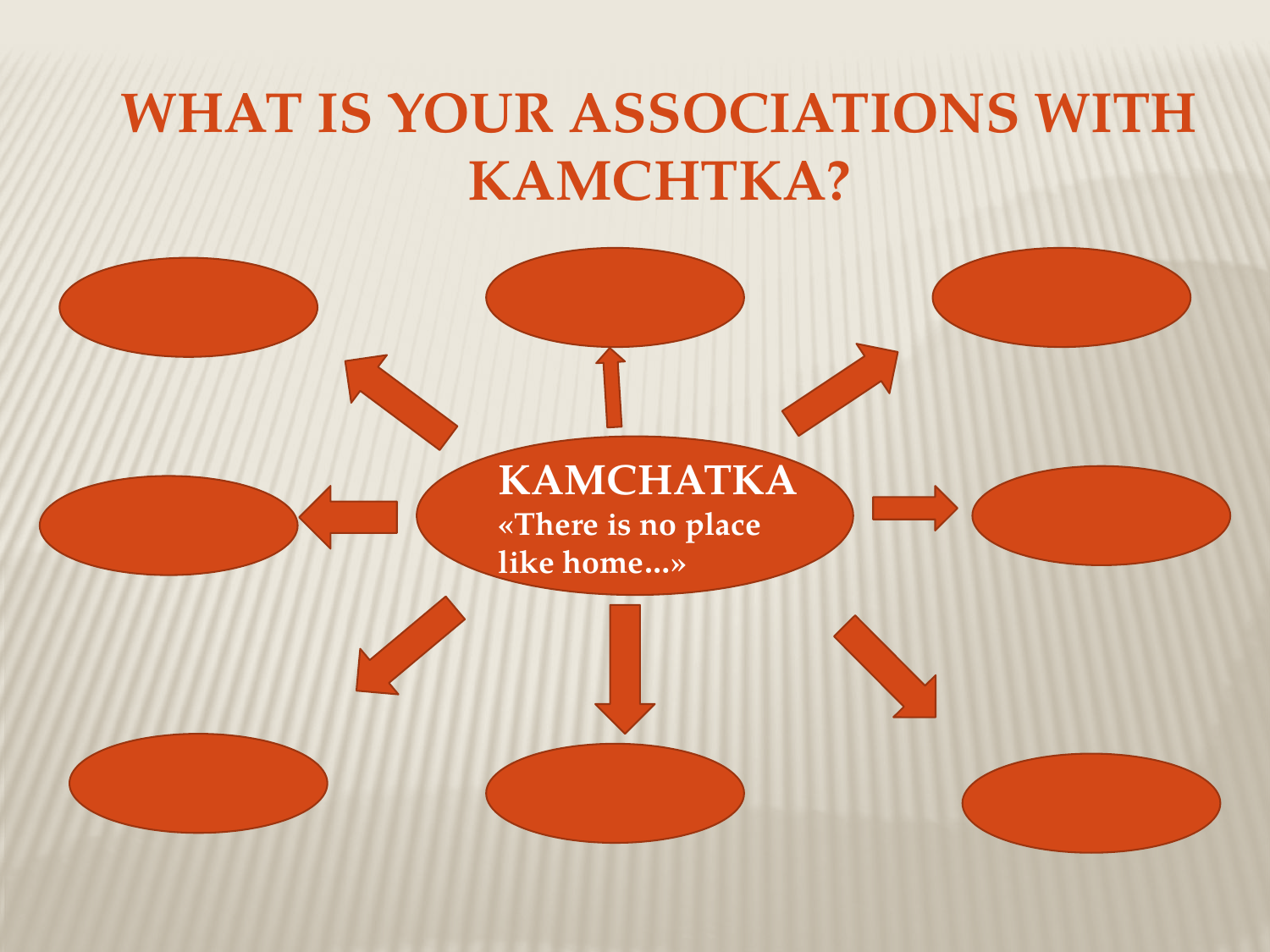

What is your associations with
KAMCHTKA?

KAMCHATKA
«There is no place     like home…»